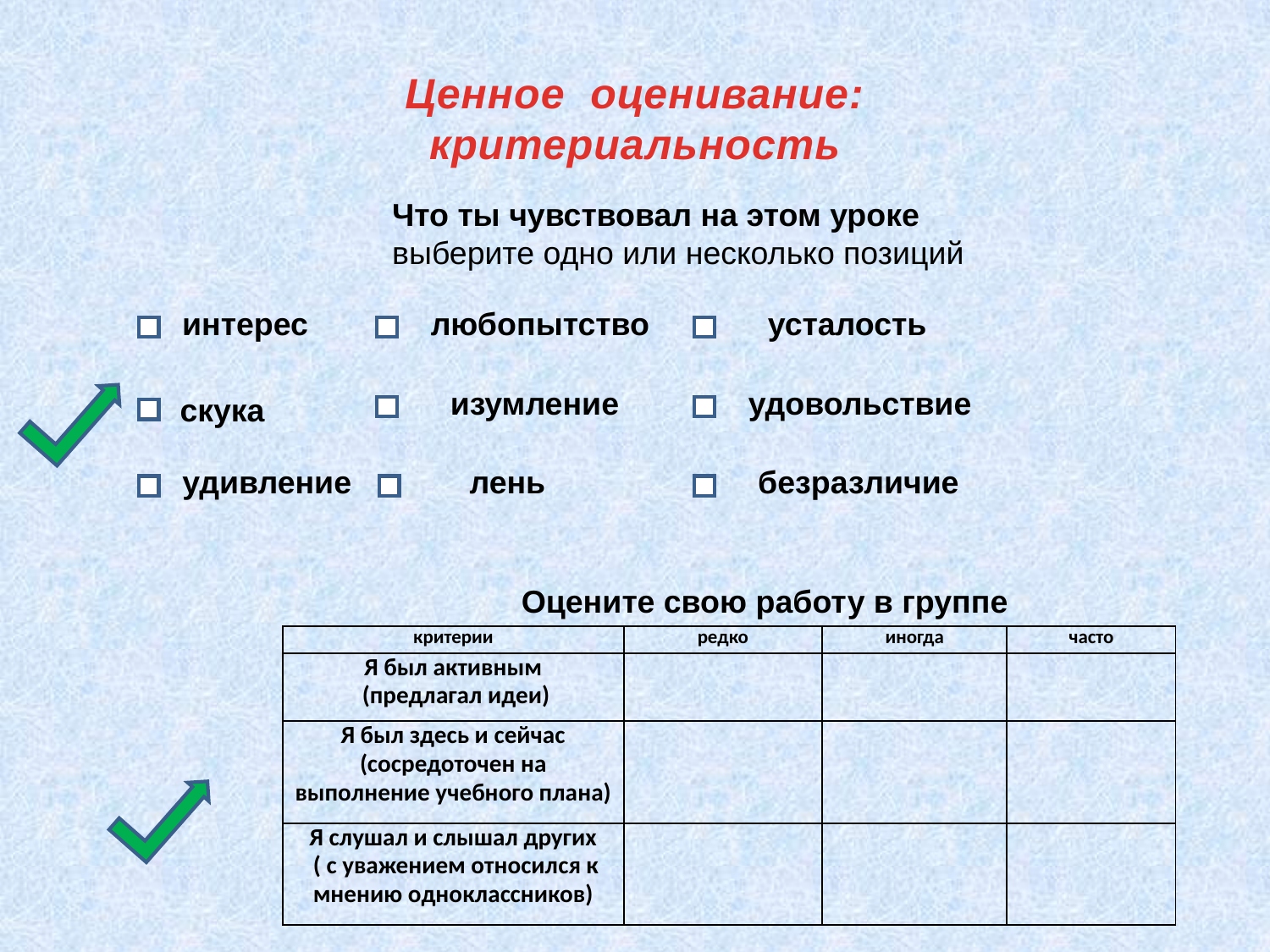

# Ценное  оценивание: критериальность
Что ты чувствовал на этом уроке
выберите одно или несколько позиций
интерес
любопытство
усталость

изумление
удовольствие
скука

удивление
лень
безразличие

Оцените свою работу в группе
| критерии | редко | иногда | часто |
| --- | --- | --- | --- |
| Я был активным (предлагал идеи) |  |  |  |
| Я был здесь и сейчас (сосредоточен на выполнение учебного плана) |  |  |  |
| Я слушал и слышал других ( с уважением относился к мнению одноклассников) |  |  |  |